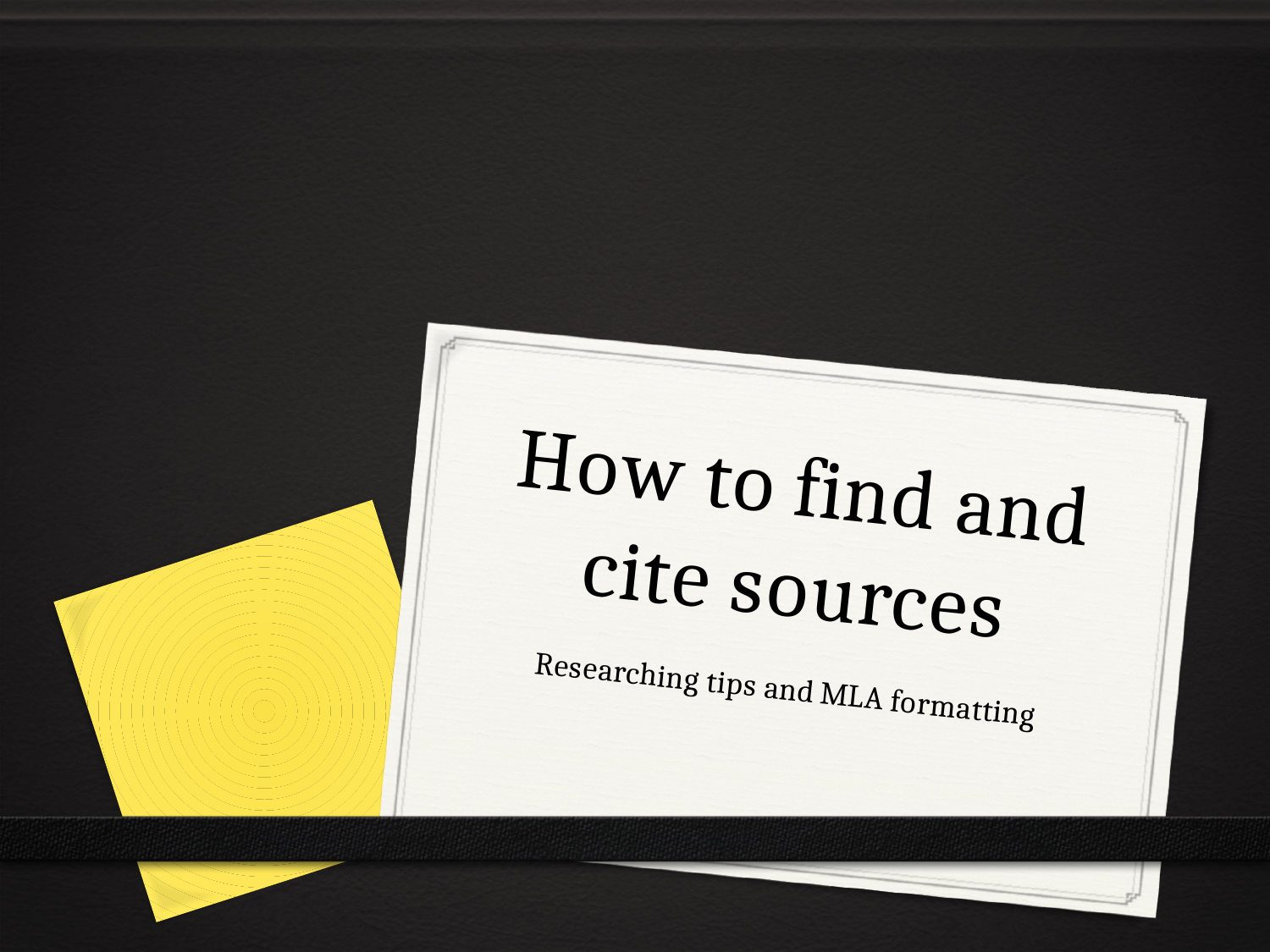

# How to find and cite sources
Researching tips and MLA formatting